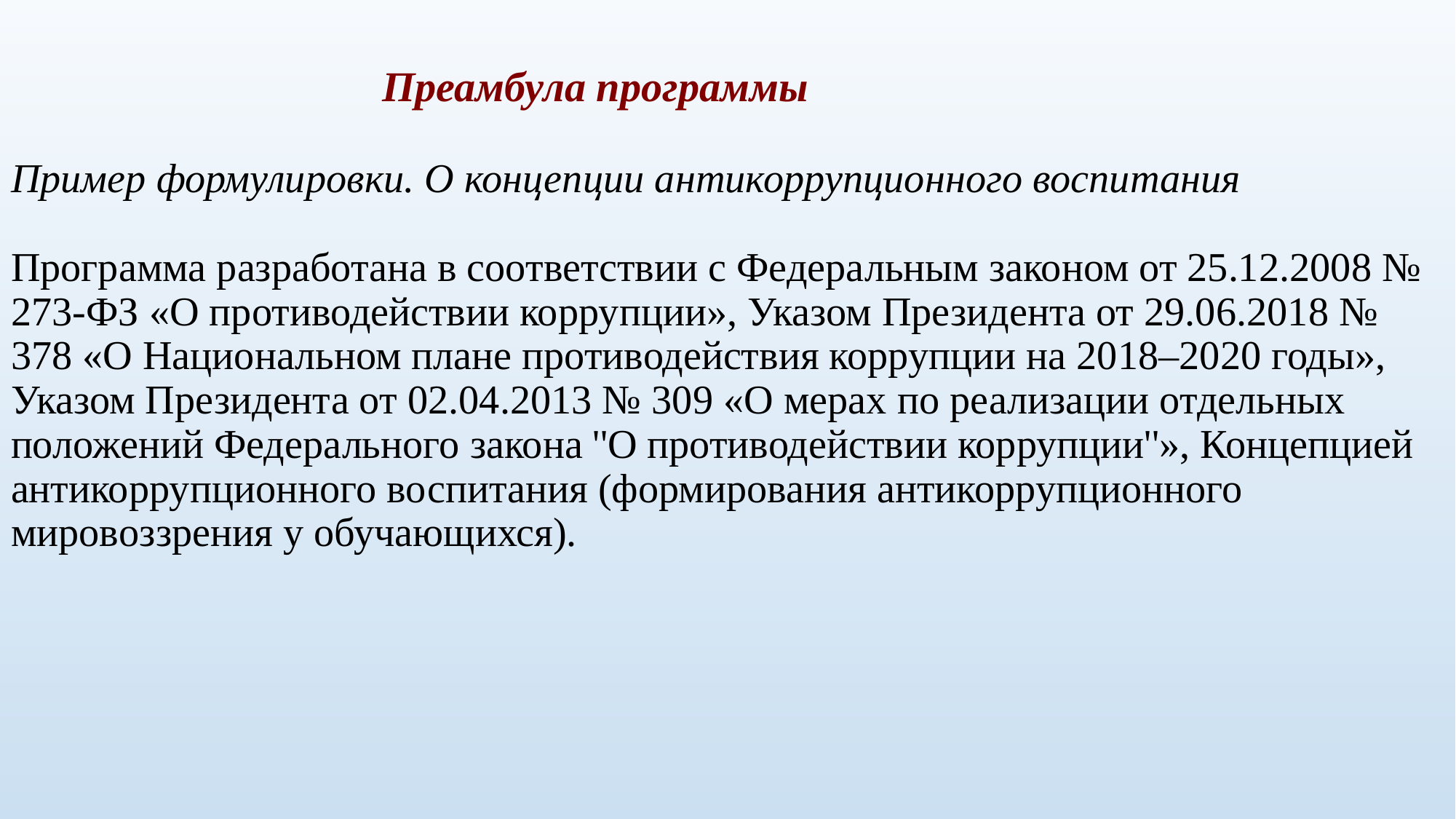

Преамбула программы
# Пример формулировки. О концепции антикоррупционного воспитания Программа разработана в соответствии с Федеральным законом от 25.12.2008 № 273-ФЗ «О противодействии коррупции», Указом Президента от 29.06.2018 № 378 «О Национальном плане противодействия коррупции на 2018–2020 годы», Указом Президента от 02.04.2013 № 309 «О мерах по реализации отдельных положений Федерального закона ''О противодействии коррупции''», Концепцией антикоррупционного воспитания (формирования антикоррупционного мировоззрения у обучающихся).